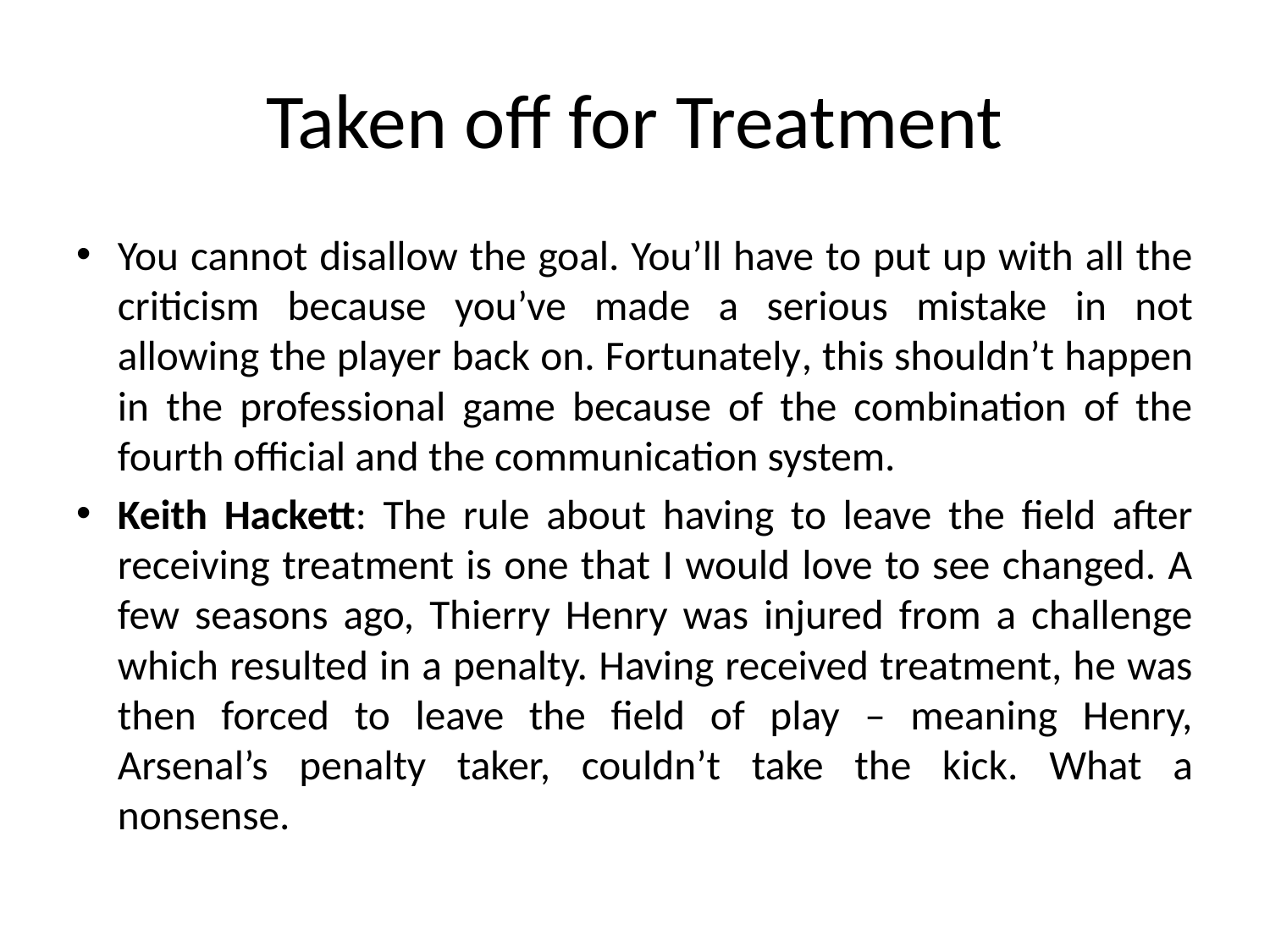

# Taken off for Treatment
You cannot disallow the goal. You’ll have to put up with all the criticism because you’ve made a serious mistake in not allowing the player back on. Fortunately, this shouldn’t happen in the professional game because of the combination of the fourth official and the communication system.
Keith Hackett: The rule about having to leave the field after receiving treatment is one that I would love to see changed. A few seasons ago, Thierry Henry was injured from a challenge which resulted in a penalty. Having received treatment, he was then forced to leave the field of play – meaning Henry, Arsenal’s penalty taker, couldn’t take the kick. What a nonsense.